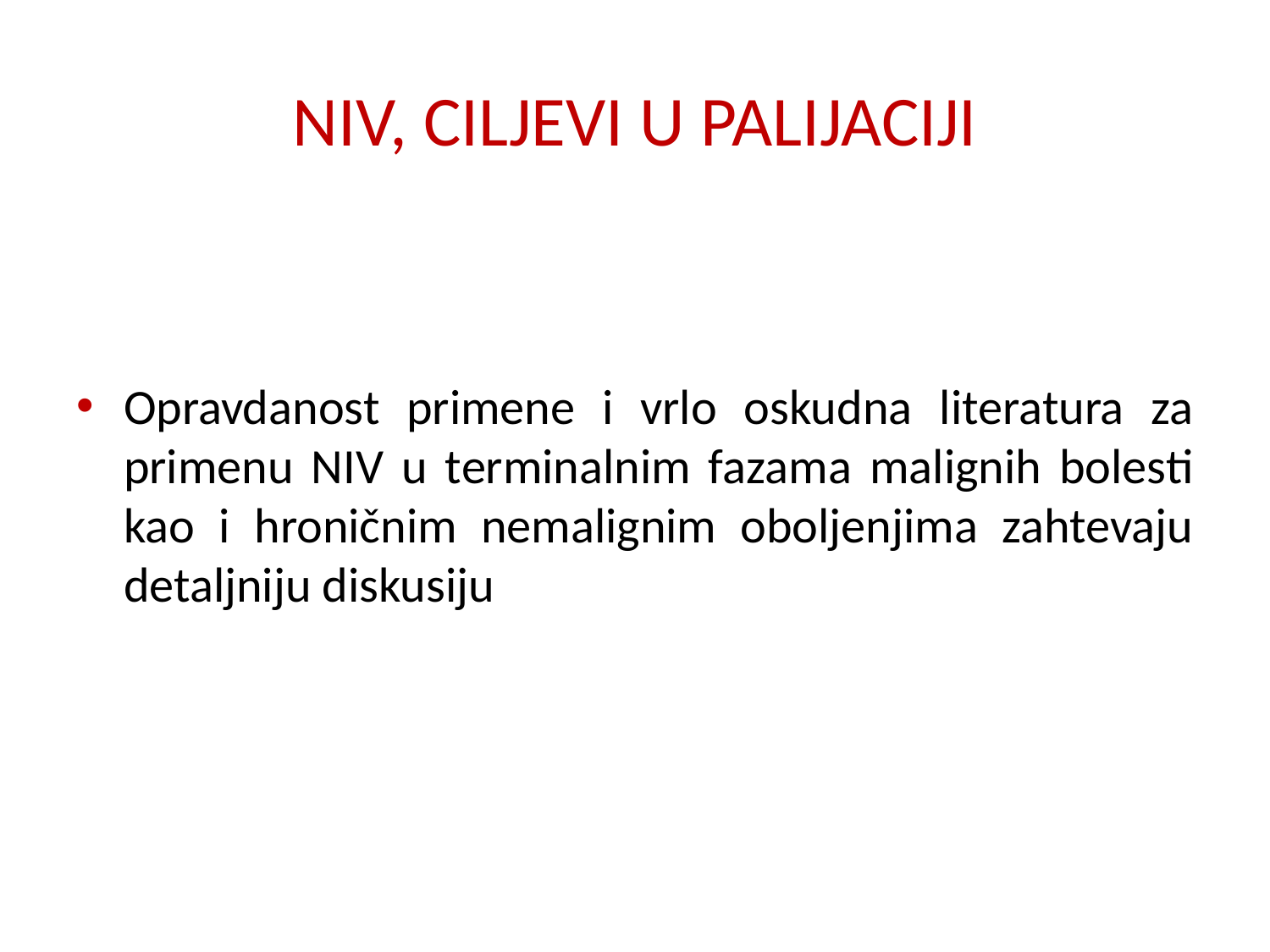

# NIV, CILJEVI U PALIJACIJI

Opravdanost primene i vrlo oskudna literatura za primenu NIV u terminalnim fazama malignih bolesti kao i hroničnim nemalignim oboljenjima zahtevaju detaljniju diskusiju